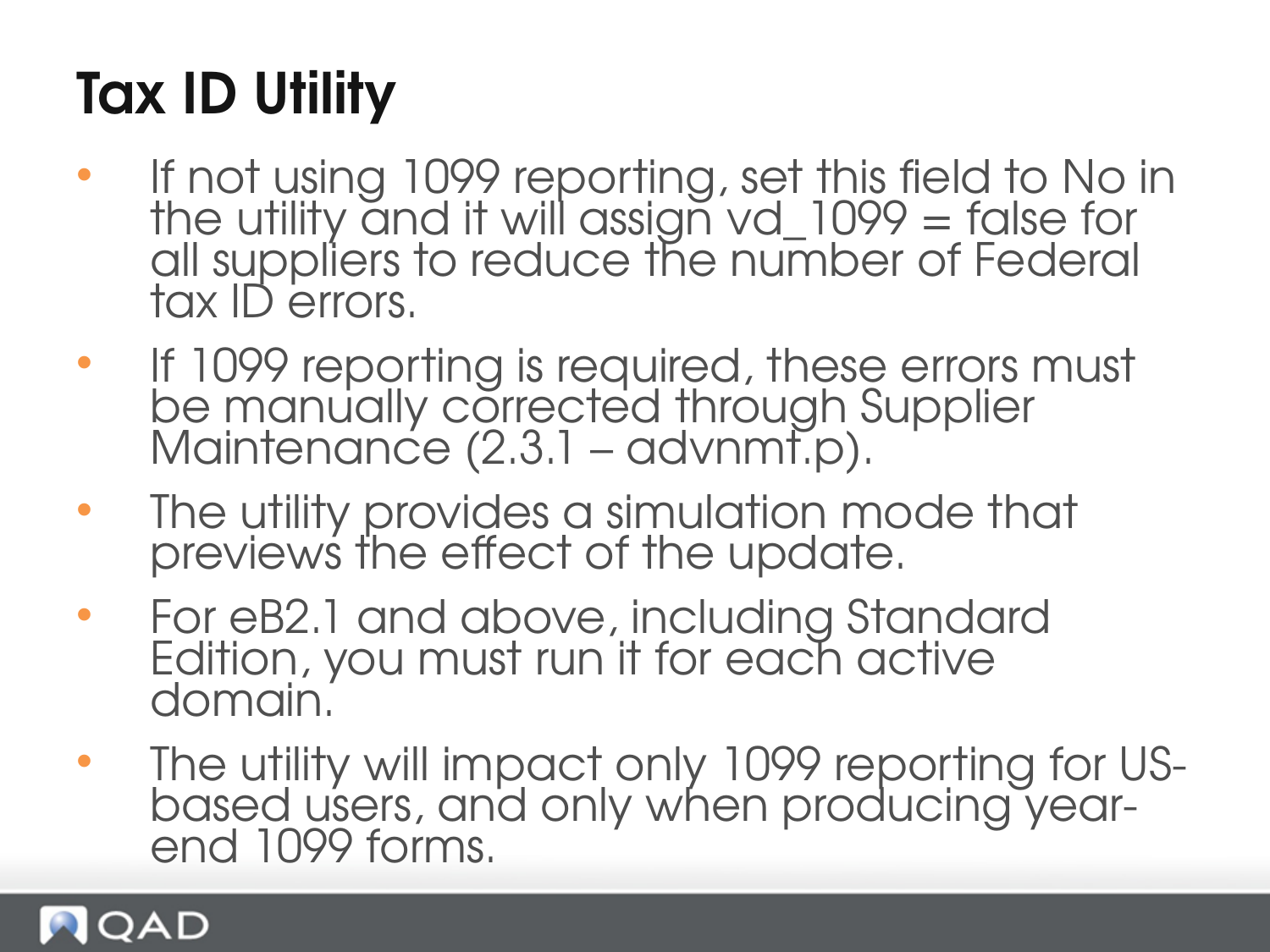

# Tax ID Utility
If not using 1099 reporting, set this field to No in the utility and it will assign vd_1099 = false for all suppliers to reduce the number of Federal tax ID errors.
If 1099 reporting is required, these errors must be manually corrected through Supplier Maintenance (2.3.1 – advnmt.p).
The utility provides a simulation mode that previews the effect of the update.
For eB2.1 and above, including Standard Edition, you must run it for each active domain.
The utility will impact only 1099 reporting for US-based users, and only when producing year-end 1099 forms.